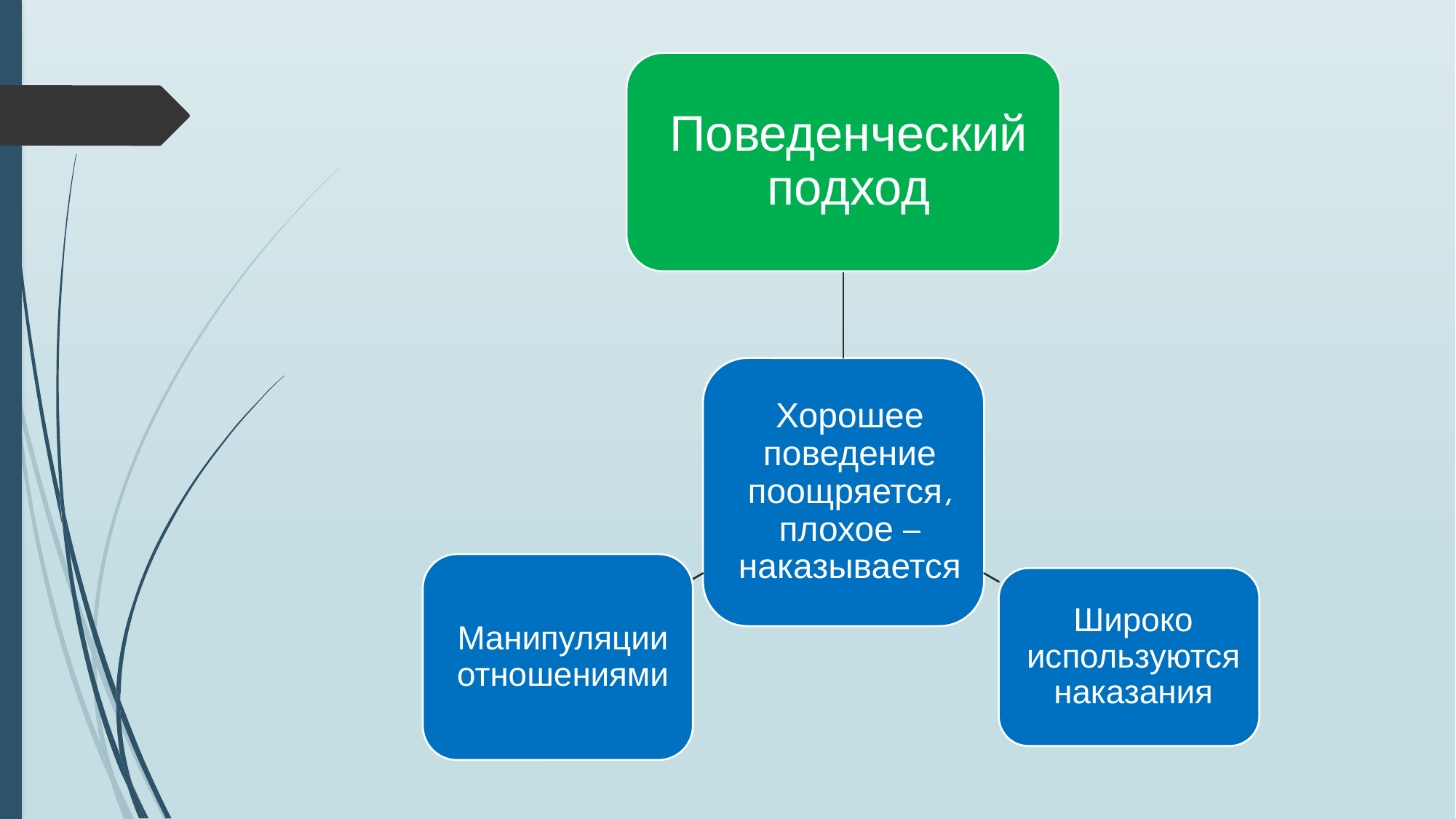

Хорошее поведение поощряется, плохое – наказывается
Поведенческий подход
Широко используются наказания
Манипуляции отношениями